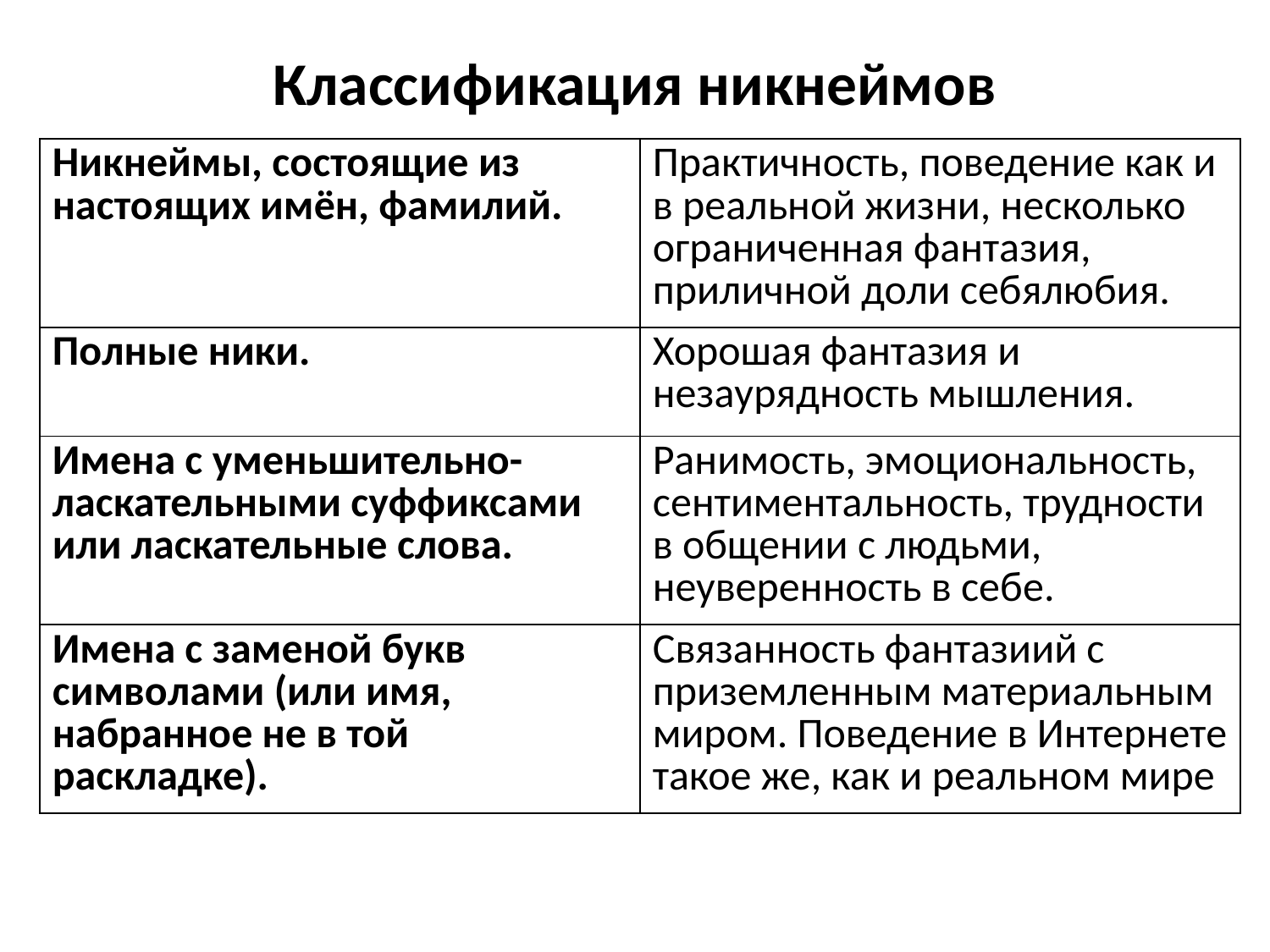

# Классификация никнеймов
| Никнеймы, состоящие из настоящих имён, фамилий. | Практичность, поведение как и в реальной жизни, несколько ограниченная фантазия, приличной доли себялюбия. |
| --- | --- |
| Полные ники. | Хорошая фантазия и незаурядность мышления. |
| Имена с уменьшительно-ласкательными суффиксами или ласкательные слова. | Ранимость, эмоциональность, сентиментальность, трудности в общении с людьми, неуверенность в себе. |
| Имена с заменой букв символами (или имя, набранное не в той раскладке). | Связанность фантазиий с приземленным материальным миром. Поведение в Интернете такое же, как и реальном мире |